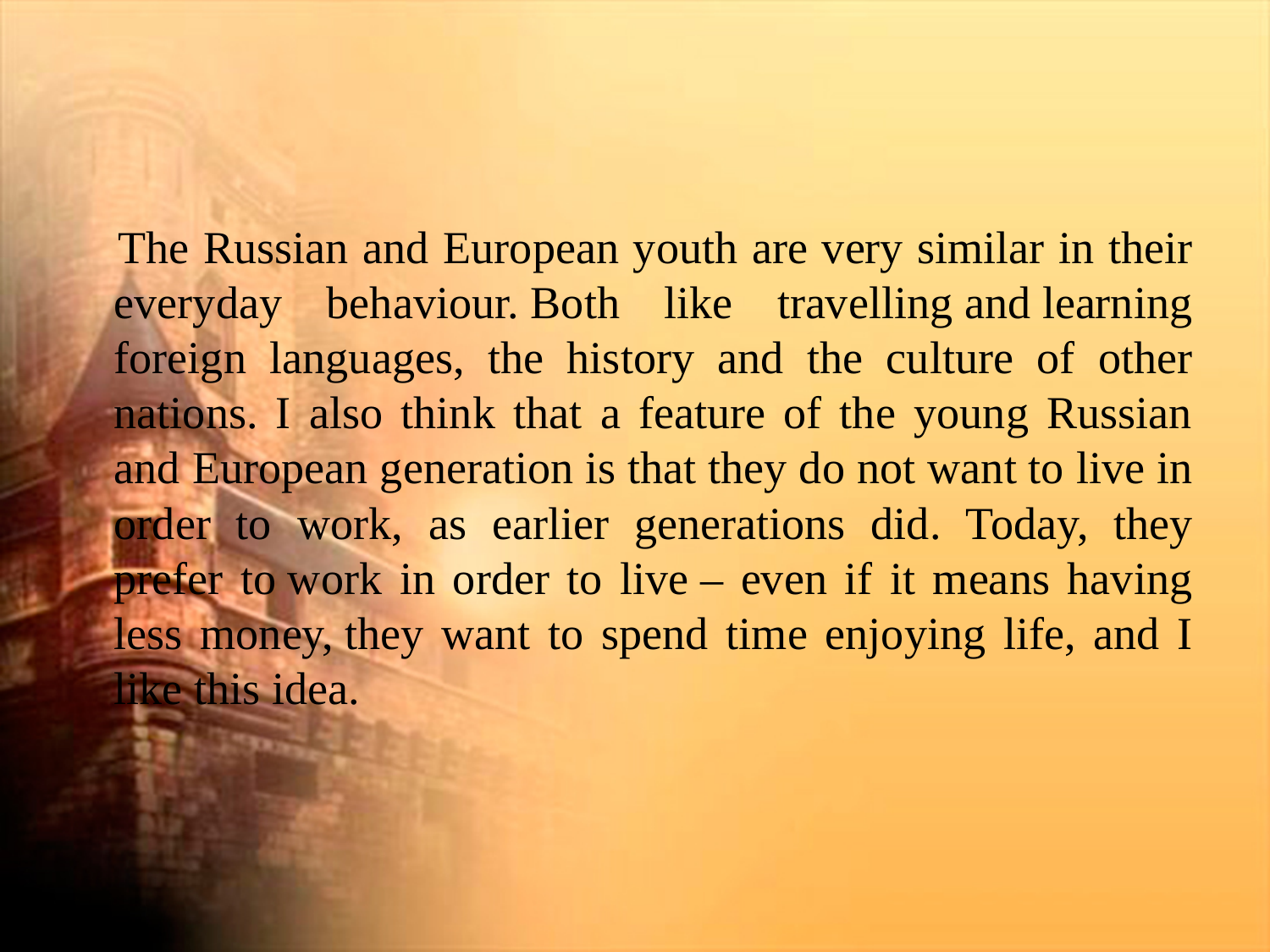

#
   The Russian and European youth are very similar in their everyday behaviour. Both like travelling and learning foreign languages, the history and the culture of other nations. I also think that a feature of the young Russian and European generation is that they do not want to live in order to work, as earlier generations did. Today, they prefer to work in order to live – even if it means having less money, they want to spend time enjoying life, and I like this idea.